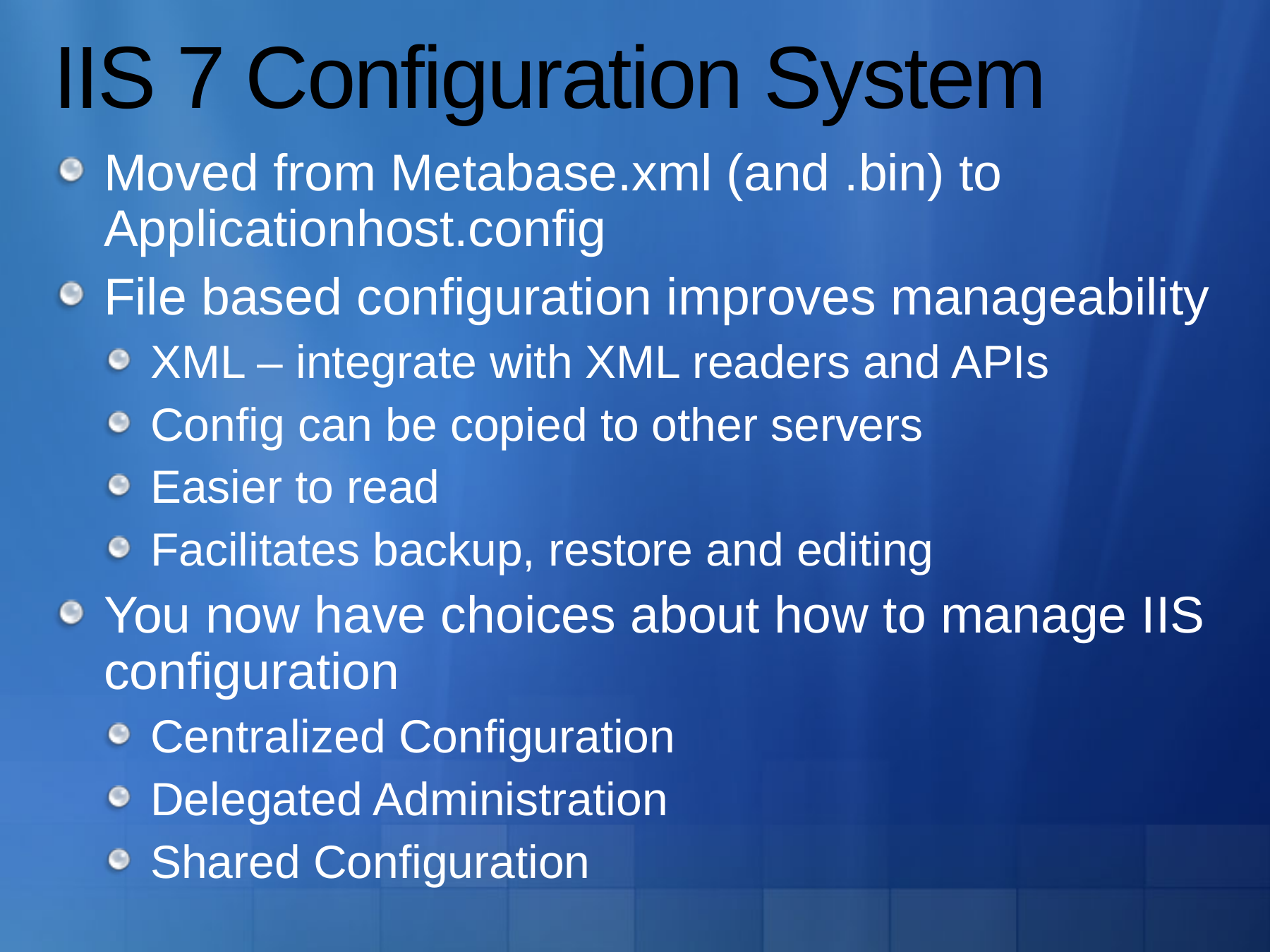

# IIS 7 Configuration System
Moved from Metabase.xml (and .bin) to Applicationhost.config
File based configuration improves manageability
XML – integrate with XML readers and APIs
Config can be copied to other servers
Easier to read
Facilitates backup, restore and editing
You now have choices about how to manage IIS configuration
Centralized Configuration
Delegated Administration
Shared Configuration